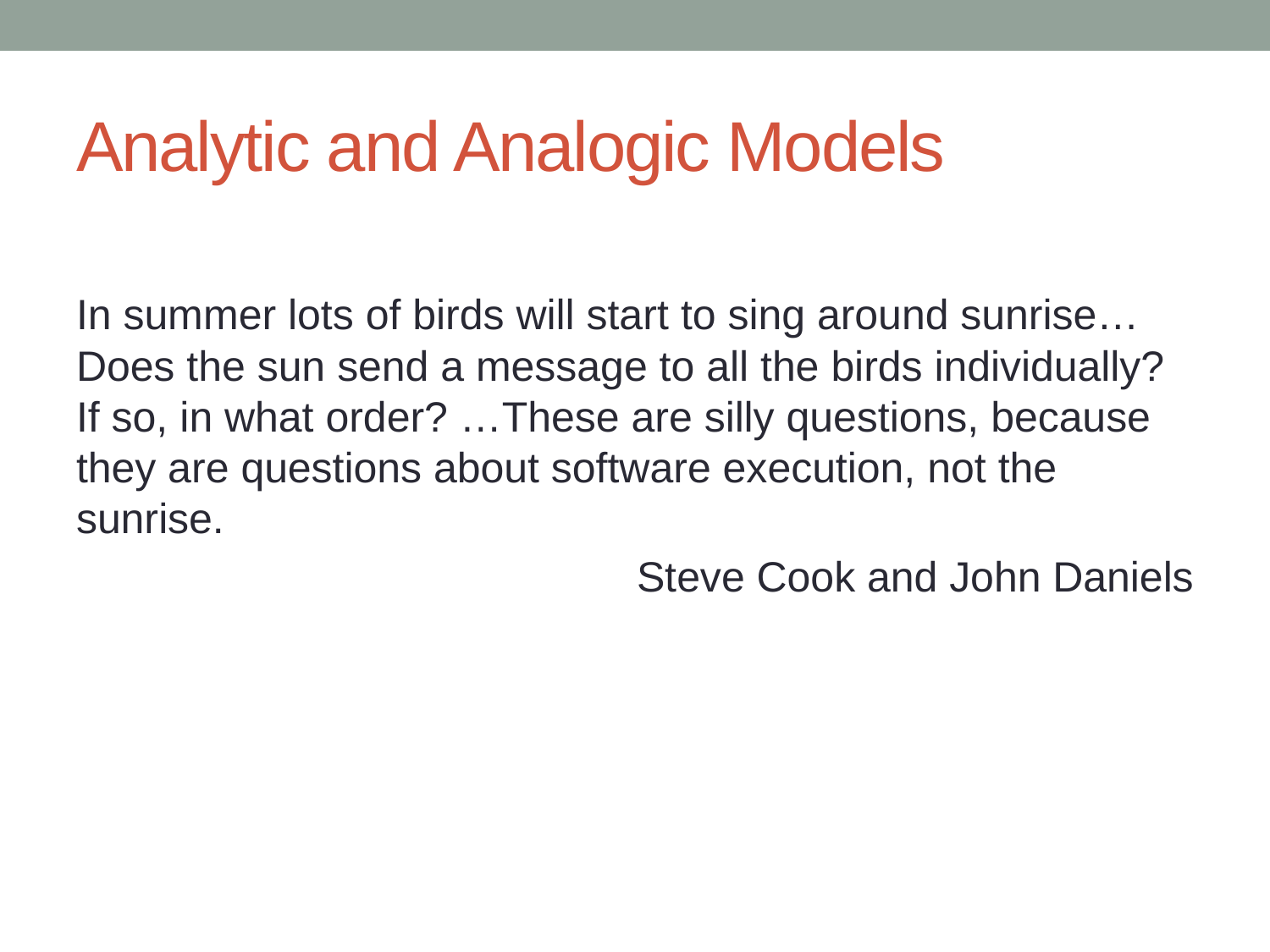

# Analytic and Analogic Models

In summer lots of birds will start to sing around sunrise… Does the sun send a message to all the birds individually?  If so, in what order? …These are silly questions, because they are questions about software execution, not the sunrise.
Steve Cook and John Daniels